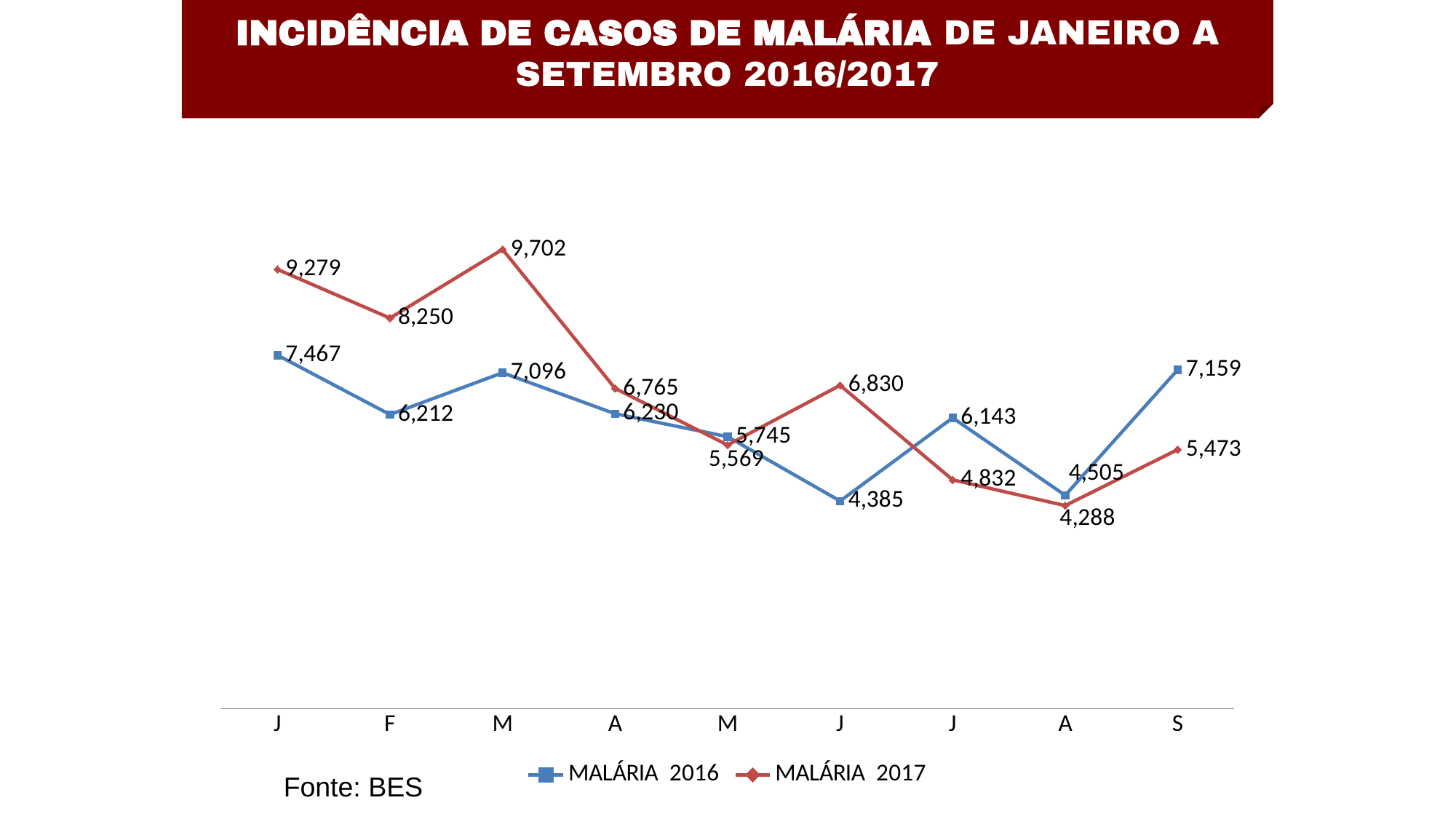

INCIDÊNCIA DE CASOS DE MALÁRIA DE JANEIRO A SETEMBRO 2016/2017

### Chart

| Category | MALÁRIA  2016 | MALÁRIA  2017 |
|---|---|---|
| J | 7467.0 | 9279.0 |
| F | 6212.0 | 8250.0 |
| M | 7096.0 | 9702.0 |
| A | 6230.0 | 6765.0 |
| M | 5745.0 | 5569.0 |
| J | 4385.0 | 6830.0 |
| J | 6143.0 | 4832.0 |
| A | 4505.0 | 4288.0 |
| S | 7159.0 | 5473.0 |
Fonte: BES